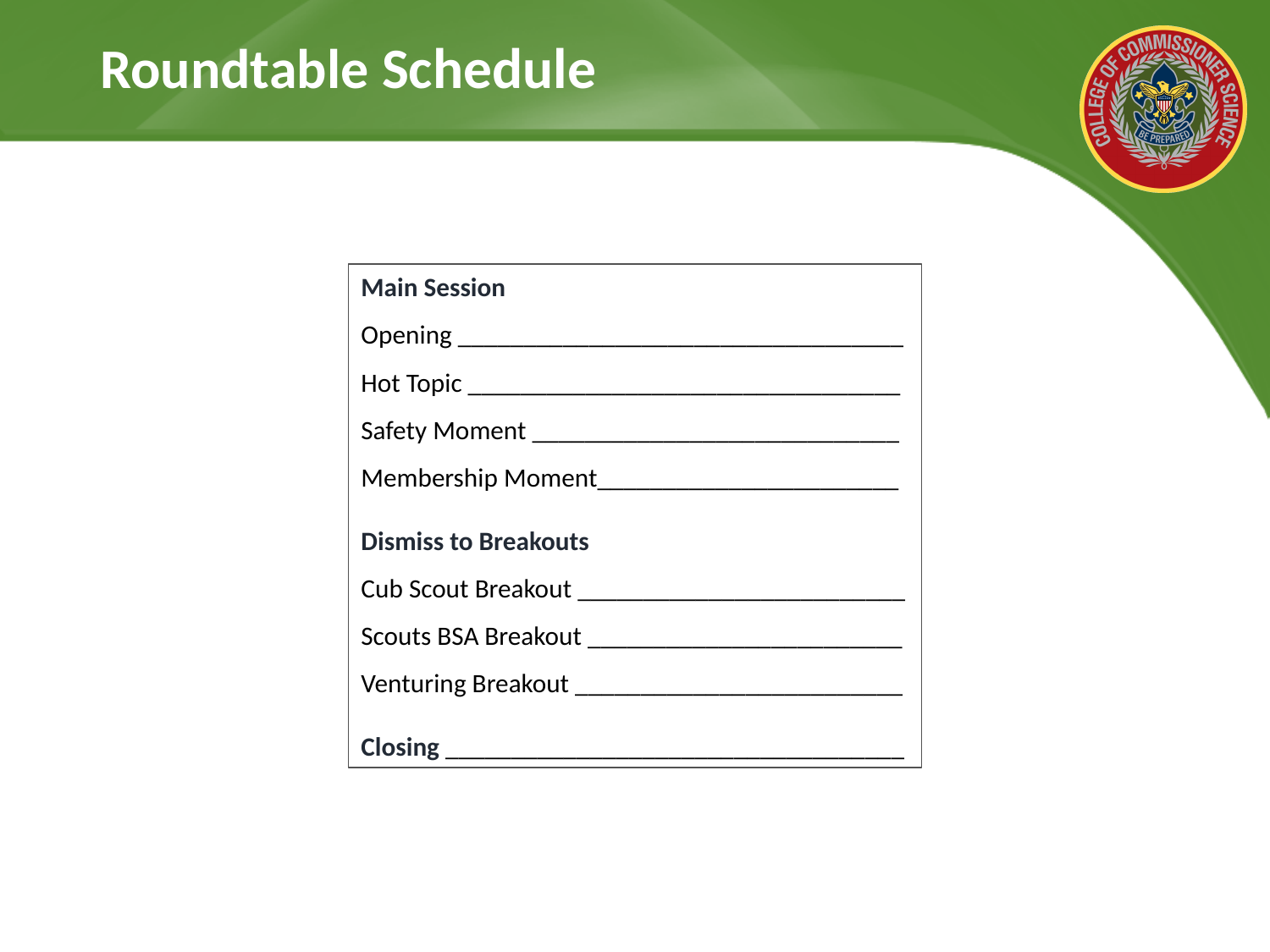

Roundtable Schedule
# Where are the announcements?
Main Session
Opening __________________________________
Hot Topic _________________________________
Safety Moment ____________________________
Membership Moment_______________________

Dismiss to Breakouts
Cub Scout Breakout _________________________
Scouts BSA Breakout ________________________
Venturing Breakout _________________________

Closing ___________________________________